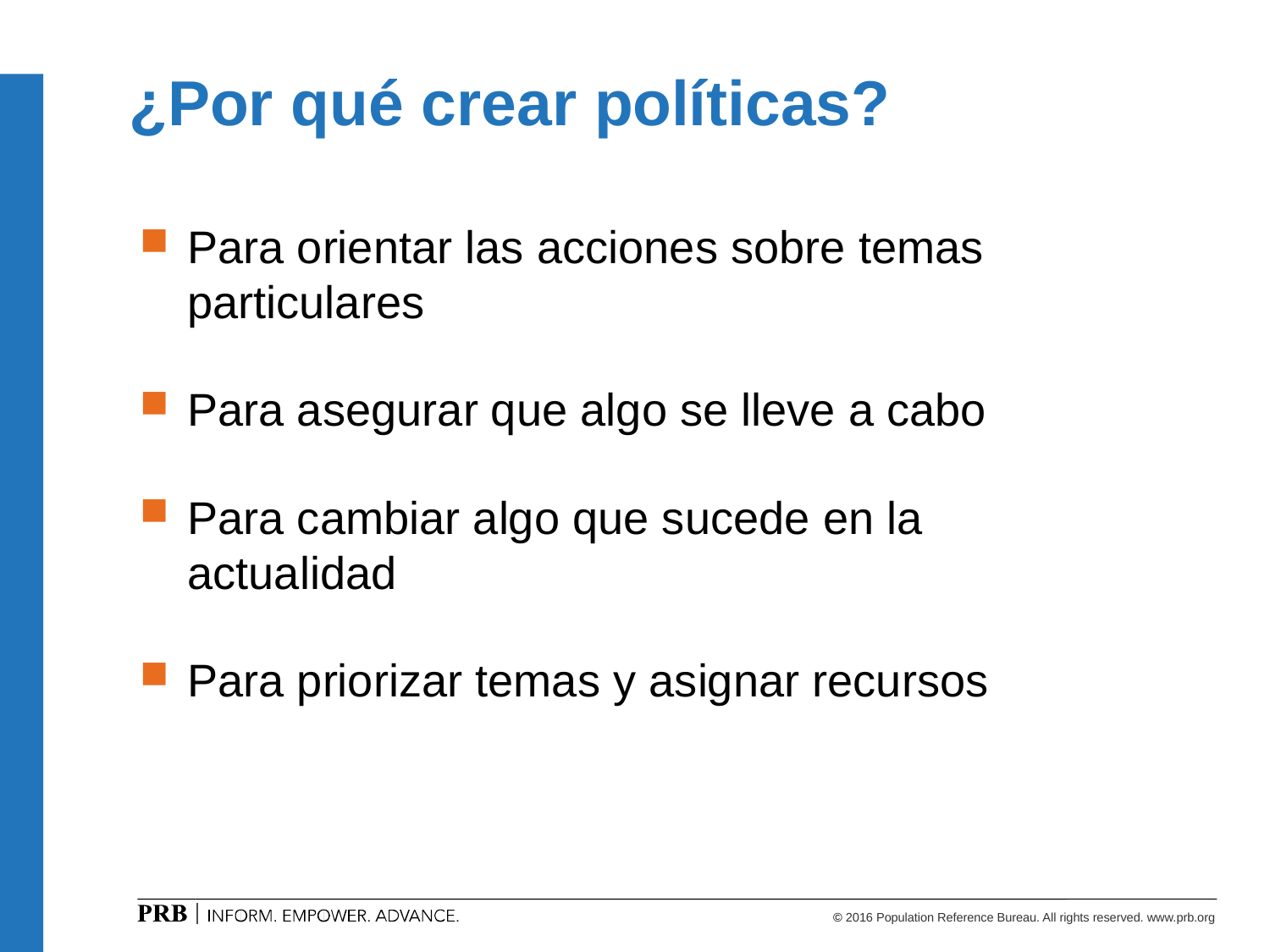

¿Por qué crear políticas?
Para orientar las acciones sobre temas particulares
Para asegurar que algo se lleve a cabo
Para cambiar algo que sucede en la actualidad
Para priorizar temas y asignar recursos